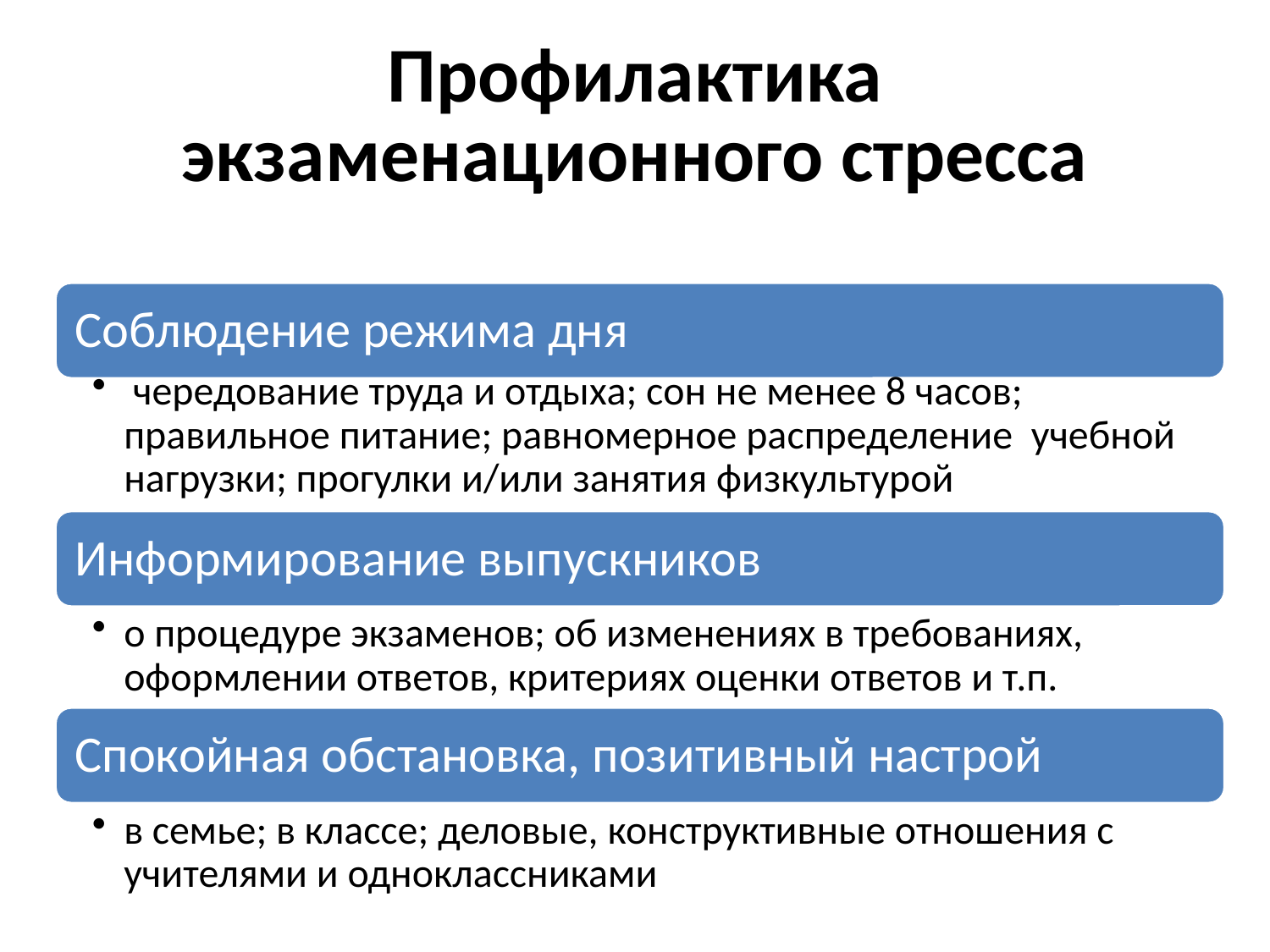

# Профилактика экзаменационного стресса
Соблюдение режима дня
 чередование труда и отдыха; сон не менее 8 часов; правильное питание; равномерное распределение  учебной нагрузки; прогулки и/или занятия физкультурой
Информирование выпускников
о процедуре экзаменов; об изменениях в требованиях, оформлении ответов, критериях оценки ответов и т.п.
Спокойная обстановка, позитивный настрой
в семье; в классе; деловые, конструктивные отношения с учителями и одноклассниками